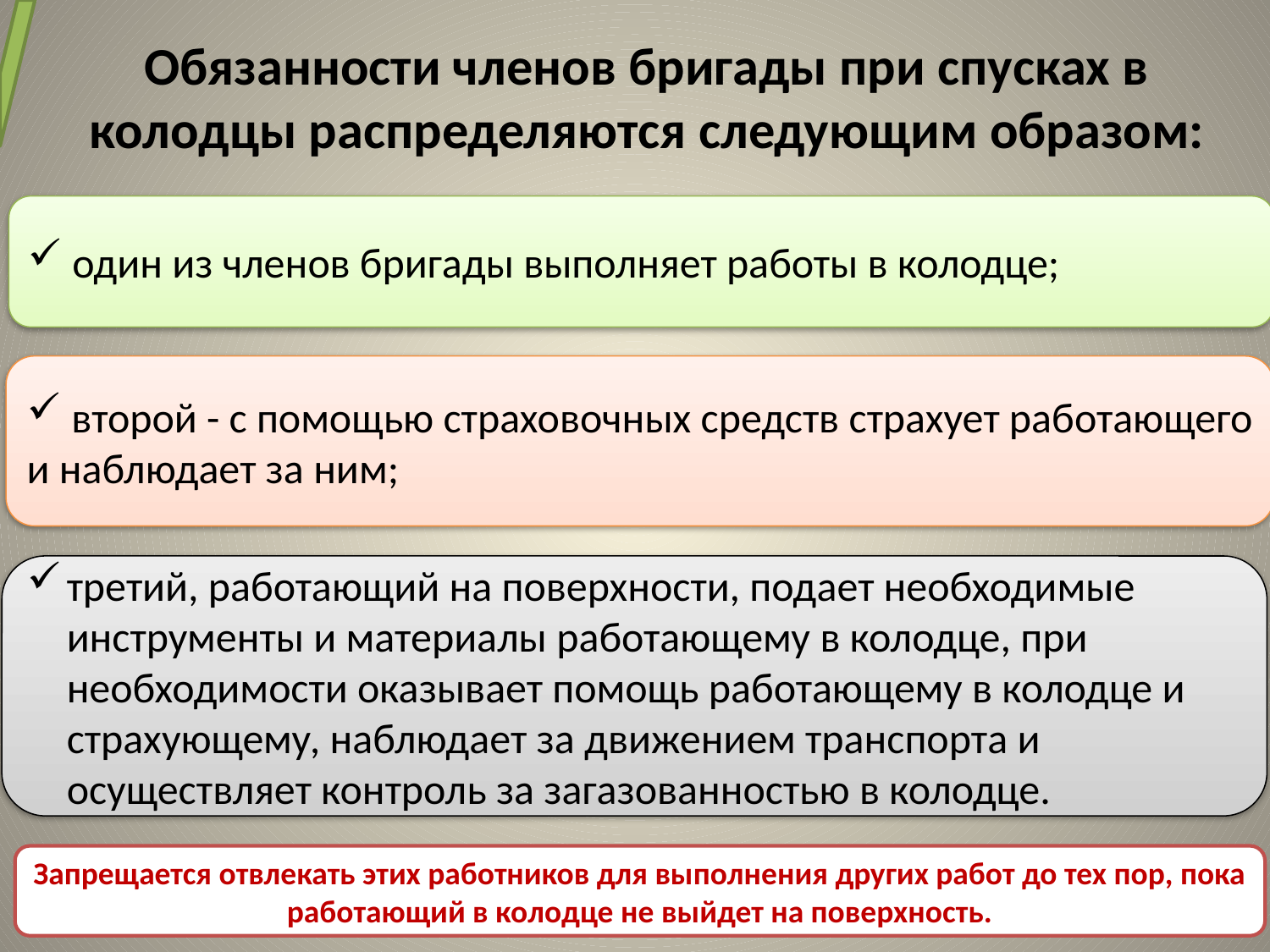

# Обязанности членов бригады при спусках в колодцы распределяются следующим образом:
 один из членов бригады выполняет работы в колодце;

 второй - с помощью страховочных средств страхует работающего и наблюдает за ним;
третий, работающий на поверхности, подает необходимые инструменты и материалы работающему в колодце, при необходимости оказывает помощь работающему в колодце и страхующему, наблюдает за движением транспорта и осуществляет контроль за загазованностью в колодце.
Запрещается отвлекать этих работников для выполнения других работ до тех пор, пока работающий в колодце не выйдет на поверхность.